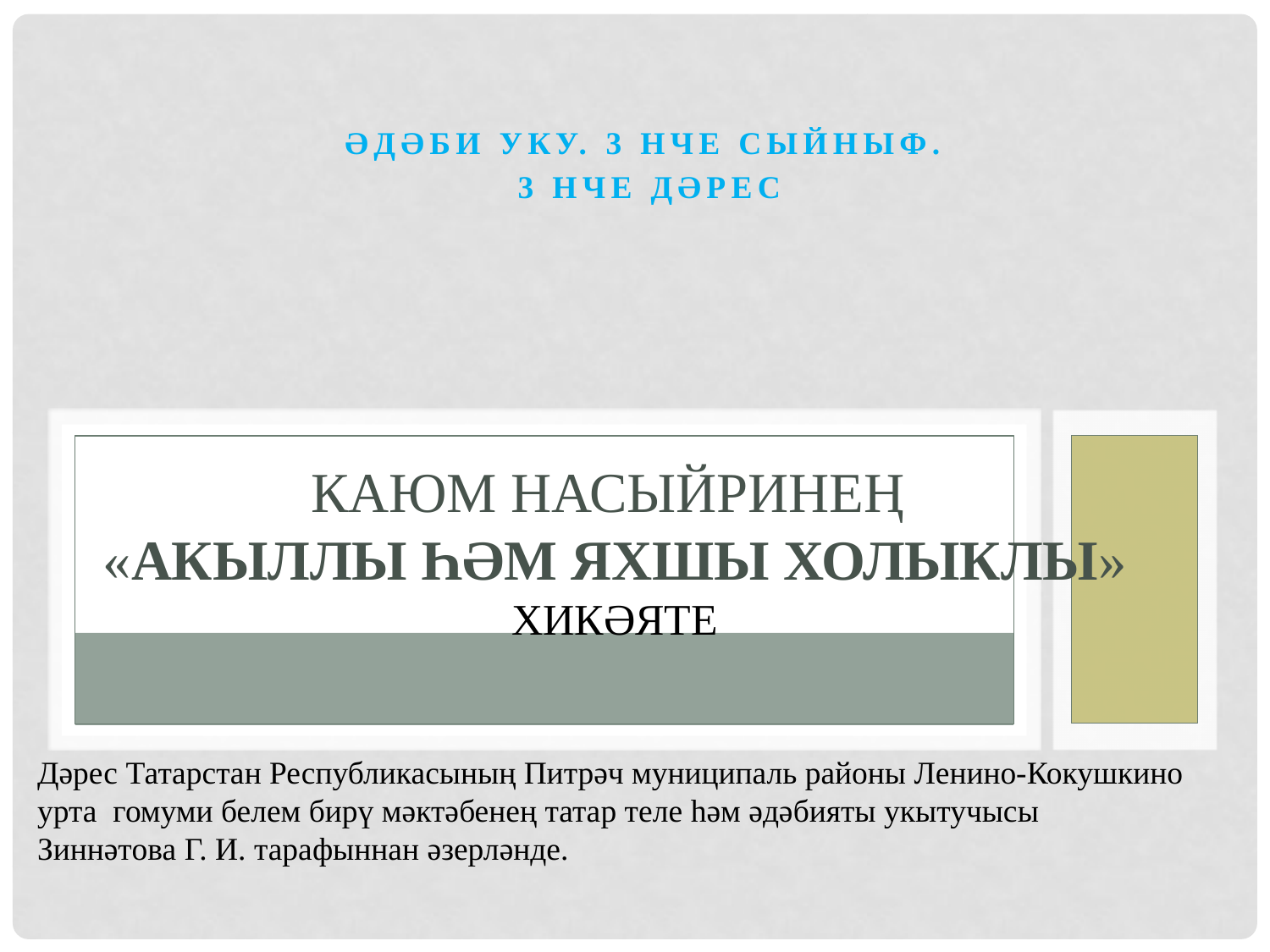

Әдәби уку. 3 нче сыйныф.
3 нче дәрес
# Каюм Насыйринең «Акыллы һәм яхшы холыклы» хикәяте
Дәрес Татарстан Республикасының Питрәч муниципаль районы Ленино-Кокушкино урта  гомуми белем бирү мәктәбенең татар теле һәм әдәбияты укытучысы
Зиннәтова Г. И. тарафыннан әзерләнде.